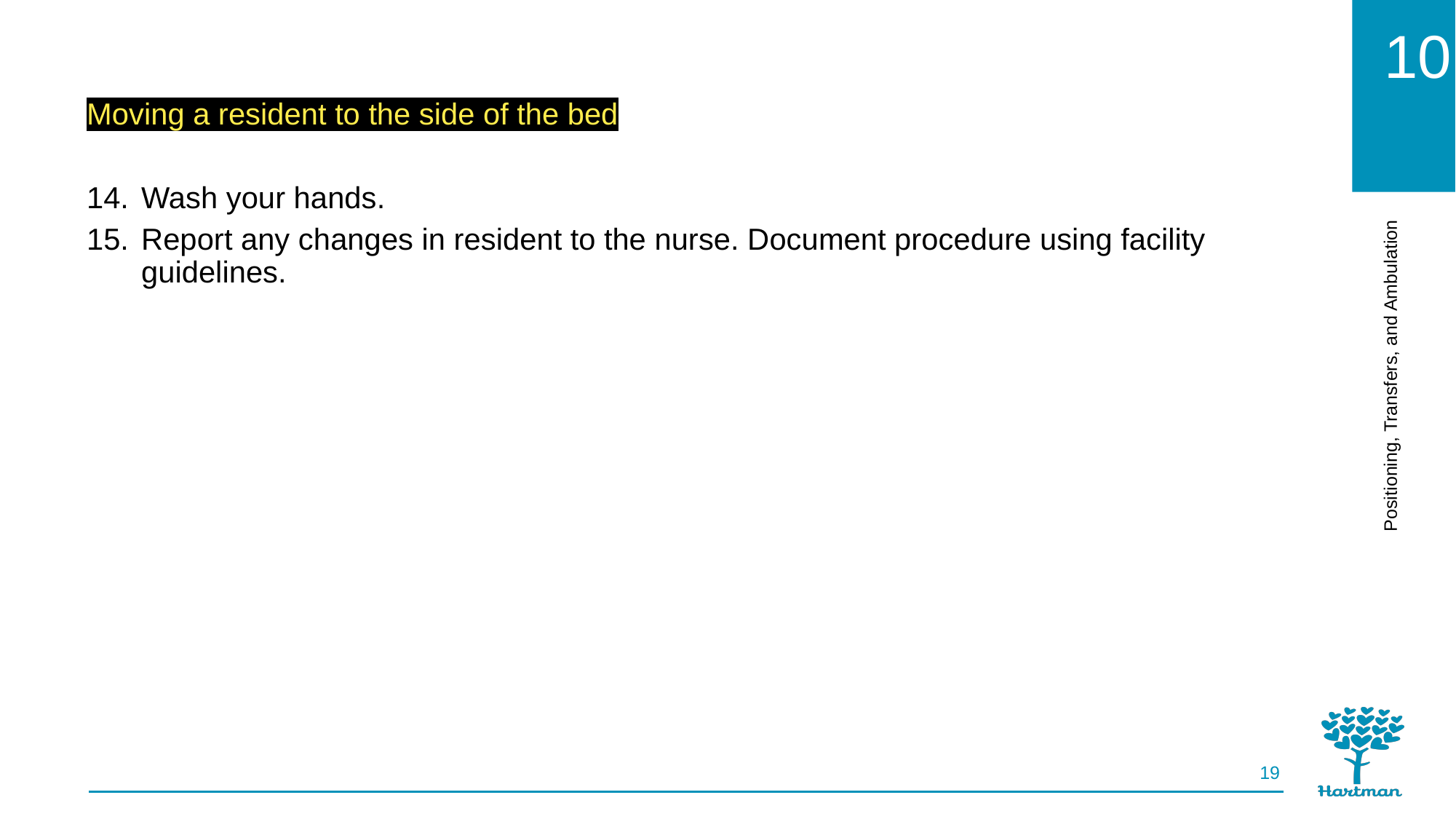

Moving a resident to the side of the bed

Wash your hands.
Report any changes in resident to the nurse. Document procedure using facility guidelines.

19